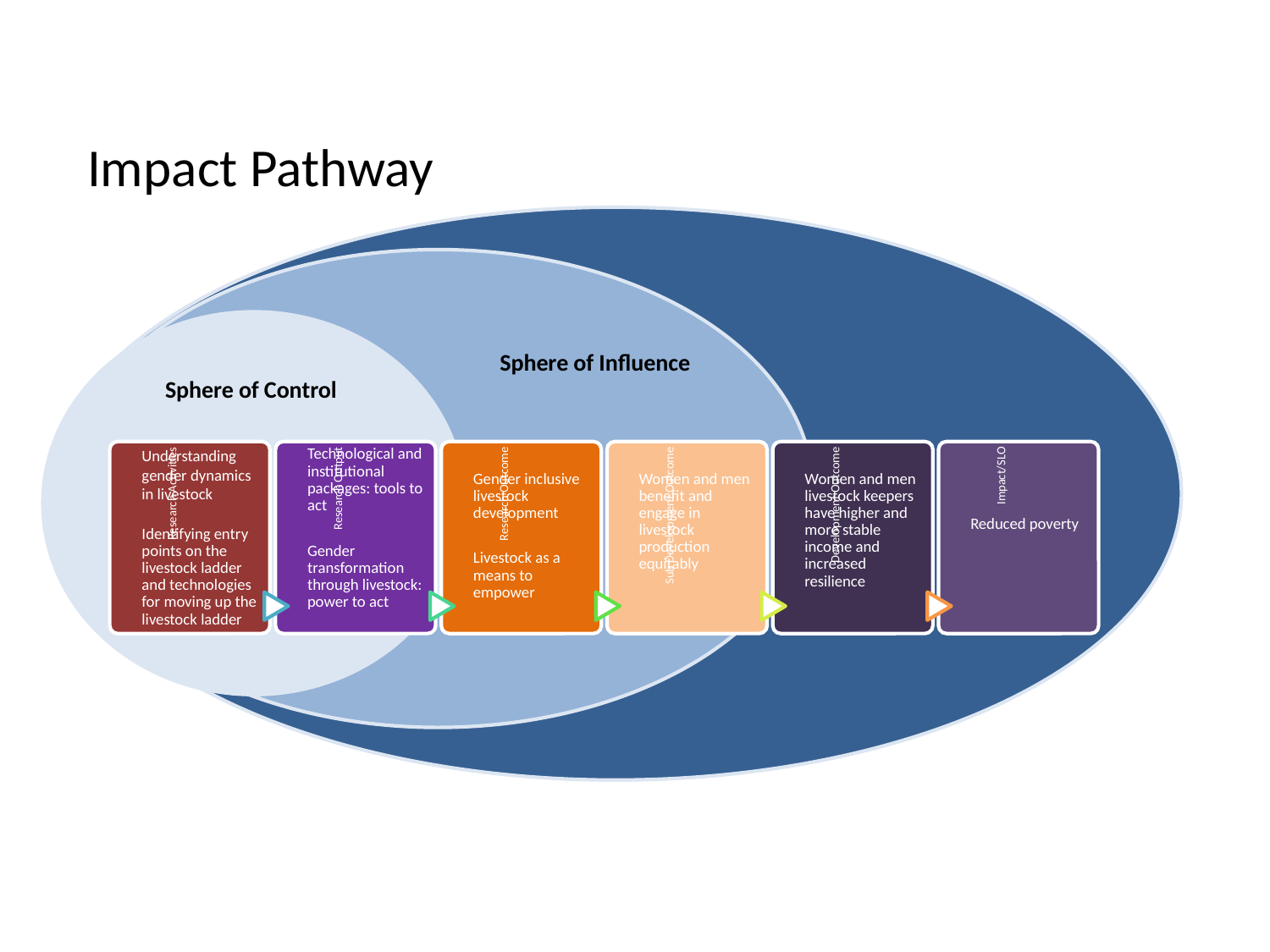

# Impact Pathway

						Sphere of Interest

Sphere of Influence

Sphere of Control

Research Activities
Understanding gender dynamics in livestock

Identifying entry points on the livestock ladder and technologies for moving up the livestock ladder
Research Output
Technological and institutional packages: tools to act

Gender transformation through livestock: power to act
Research Outcome

Gender inclusive livestock development

Livestock as a means to empower
Sub Development Outcome

Women and men benefit and engage in livestock production equitably
Development Outcome

Women and men livestock keepers have higher and more stable income and increased resilience
Impact/SLO

Reduced poverty